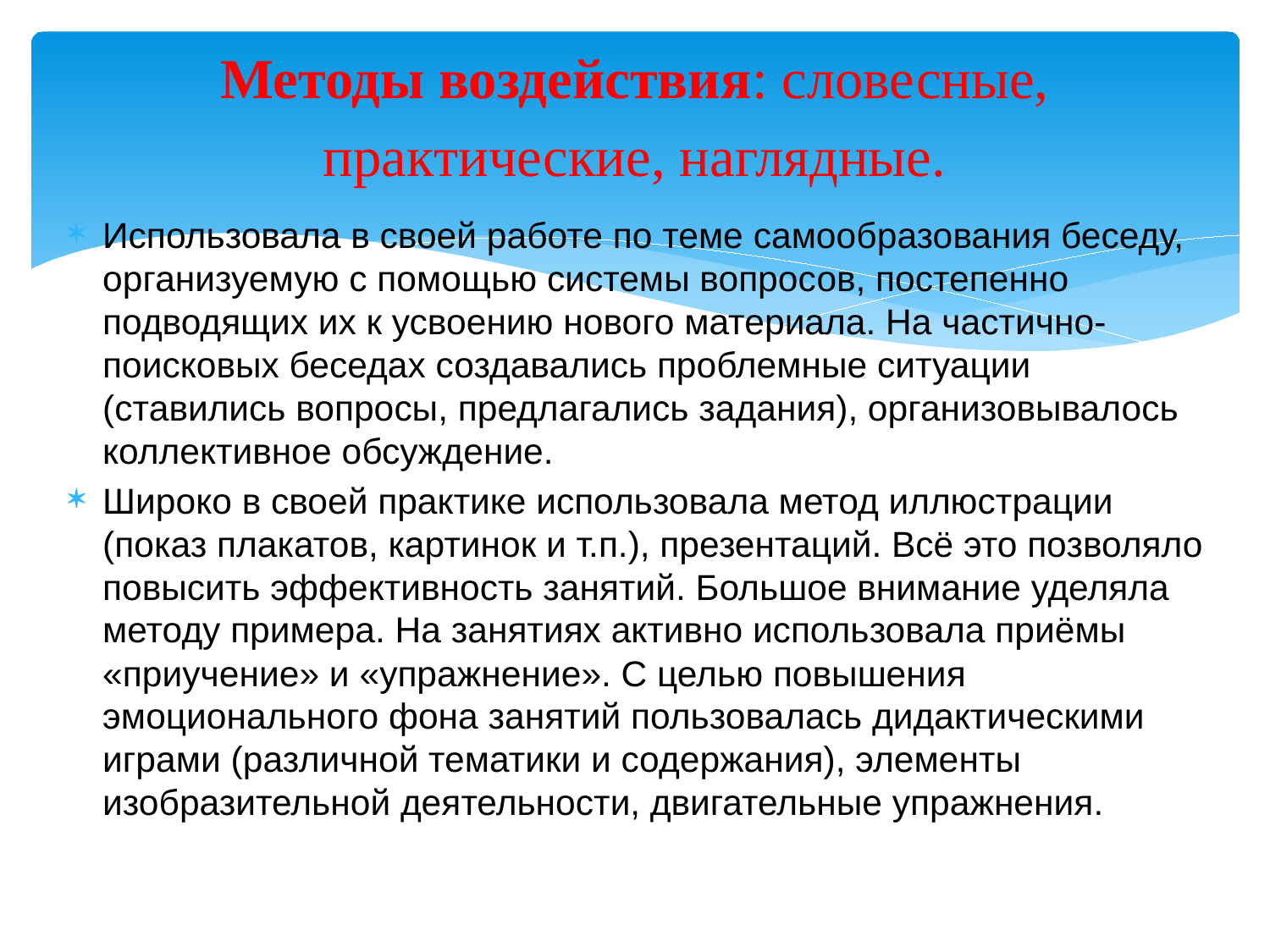

# Методы воздействия: словесные, практические, наглядные.
Использовала в своей работе по теме самообразования беседу, организуемую с помощью системы вопросов, постепенно подводящих их к усвоению нового материала. На частично-поисковых беседах создавались проблемные ситуации (ставились вопросы, предлагались задания), организовывалось коллективное обсуждение.
Широко в своей практике использовала метод иллюстрации (показ плакатов, картинок и т.п.), презентаций. Всё это позволяло повысить эффективность занятий. Большое внимание уделяла методу примера. На занятиях активно использовала приёмы «приучение» и «упражнение». С целью повышения эмоционального фона занятий пользовалась дидактическими играми (различной тематики и содержания), элементы изобразительной деятельности, двигательные упражнения.